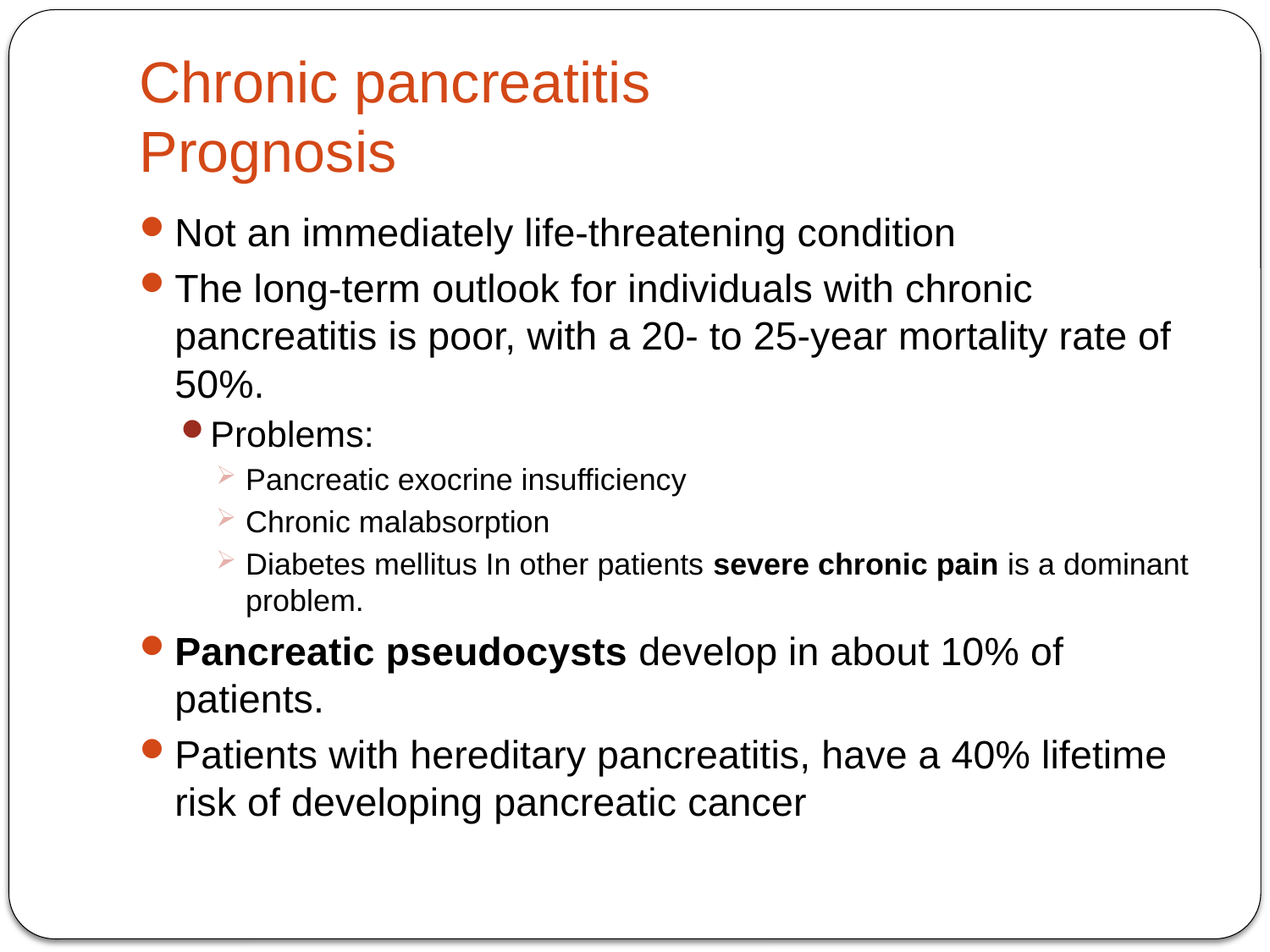

# Chronic pancreatitis Prognosis
Not an immediately life-threatening condition
The long-term outlook for individuals with chronic pancreatitis is poor, with a 20- to 25-year mortality rate of 50%.
Problems:
Pancreatic exocrine insufficiency
Chronic malabsorption
Diabetes mellitus In other patients severe chronic pain is a dominant problem.
Pancreatic pseudocysts develop in about 10% of patients.
Patients with hereditary pancreatitis, have a 40% lifetime risk of developing pancreatic cancer